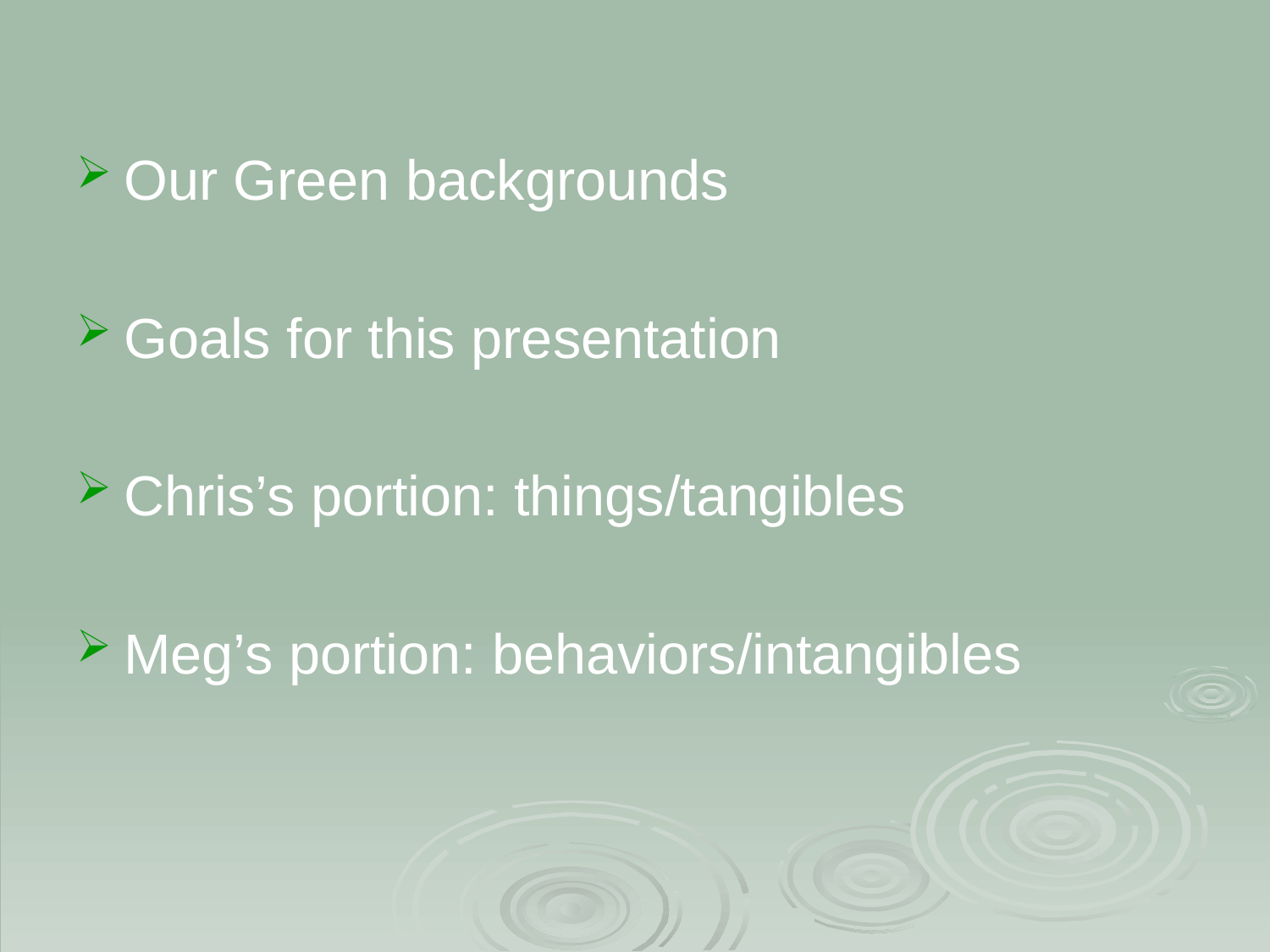

Our Green backgrounds

Goals for this presentation

Chris’s portion: things/tangibles

Meg’s portion: behaviors/intangibles